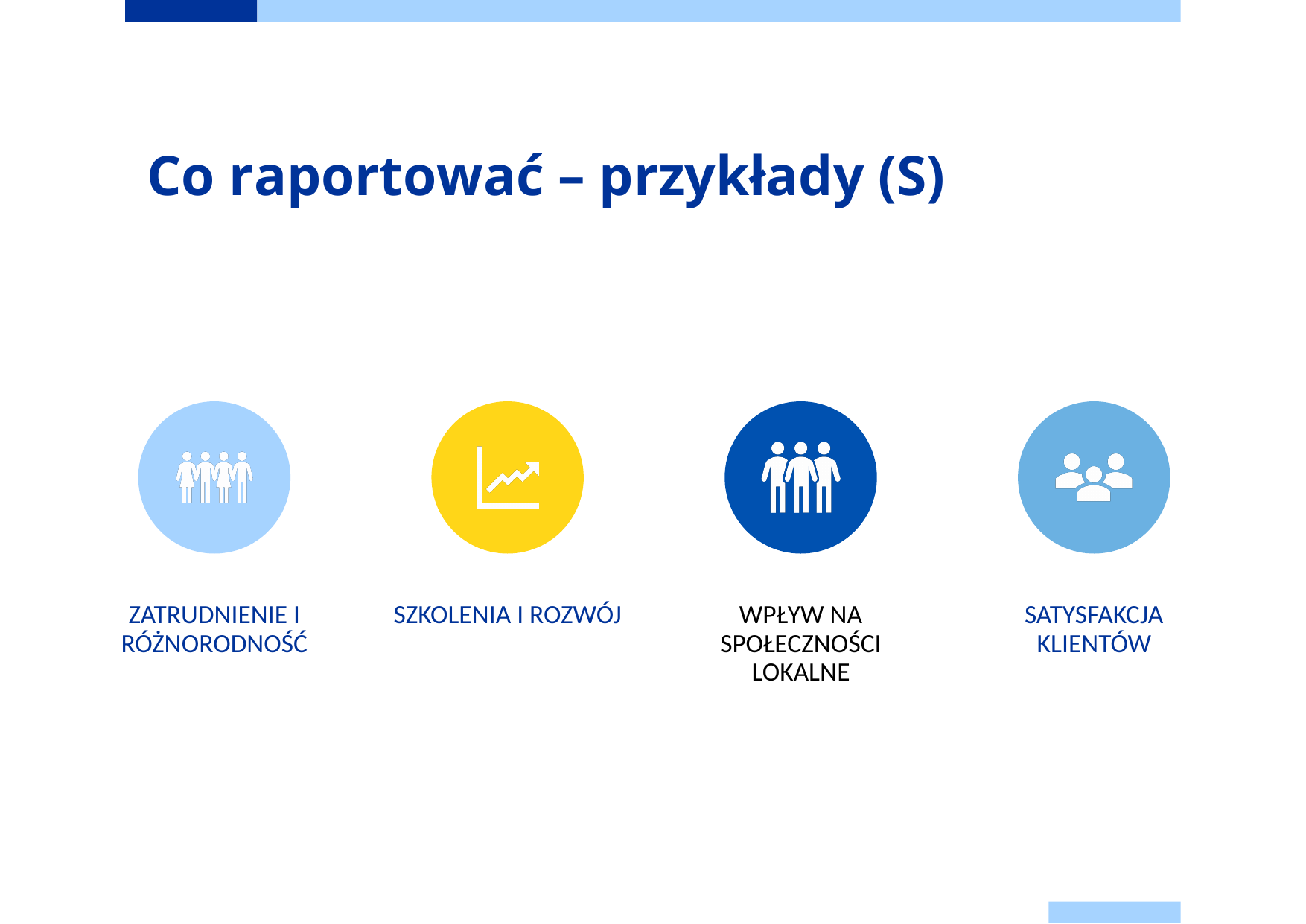

# Co raportować – przykłady (S)
Zatrudnienie i różnorodność
Szkolenia i rozwój
Wpływ na społeczności lokalne
Satysfakcja klientów